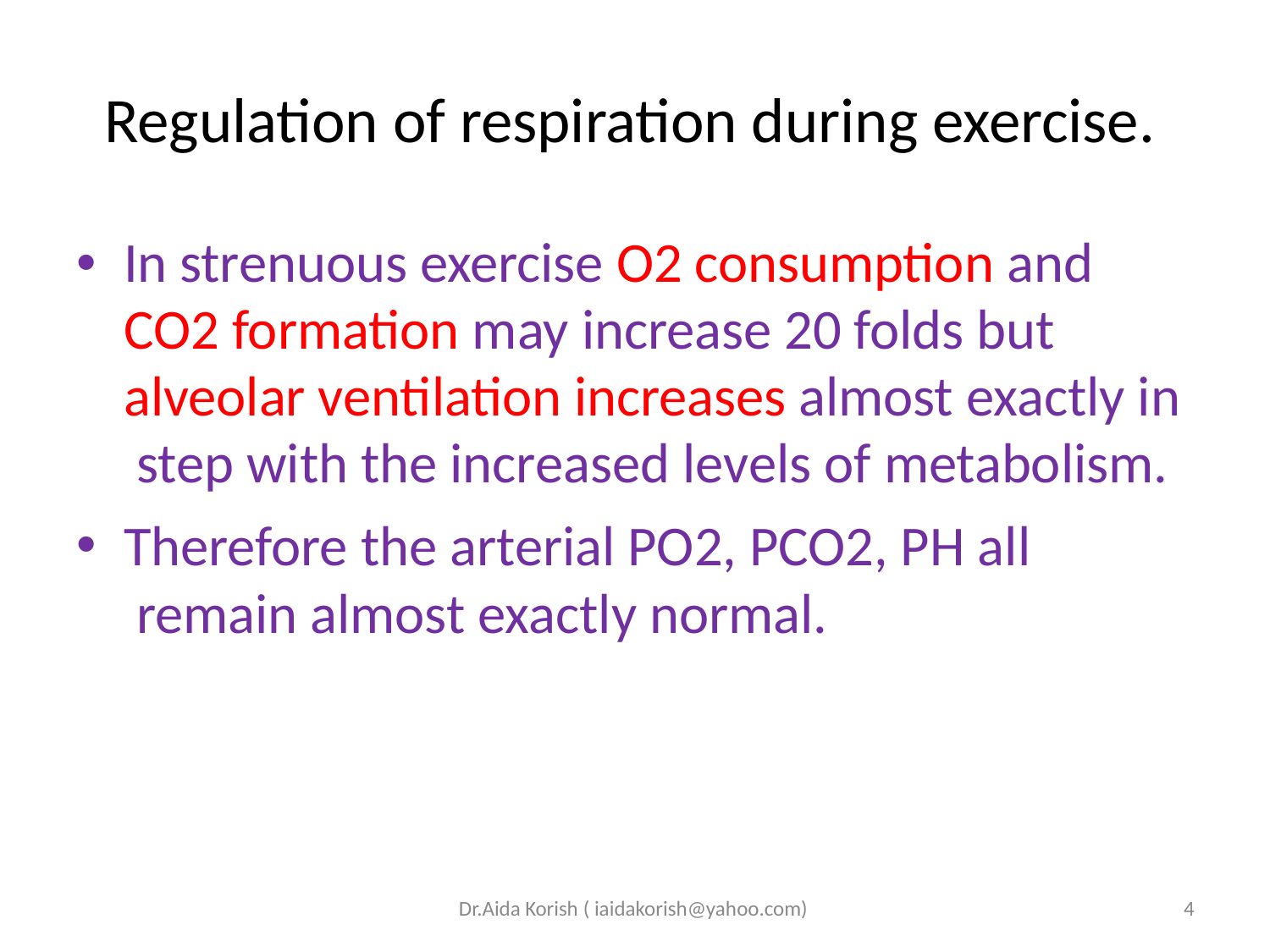

# Regulation of respiration during exercise.
In strenuous exercise O2 consumption and  CO2 formation may increase 20 folds but  alveolar ventilation increases almost exactly in  step with the increased levels of metabolism.
Therefore the arterial PO2, PCO2, PH all  remain almost exactly normal.
Dr.Aida Korish ( iaidakorish@yahoo.com)
4